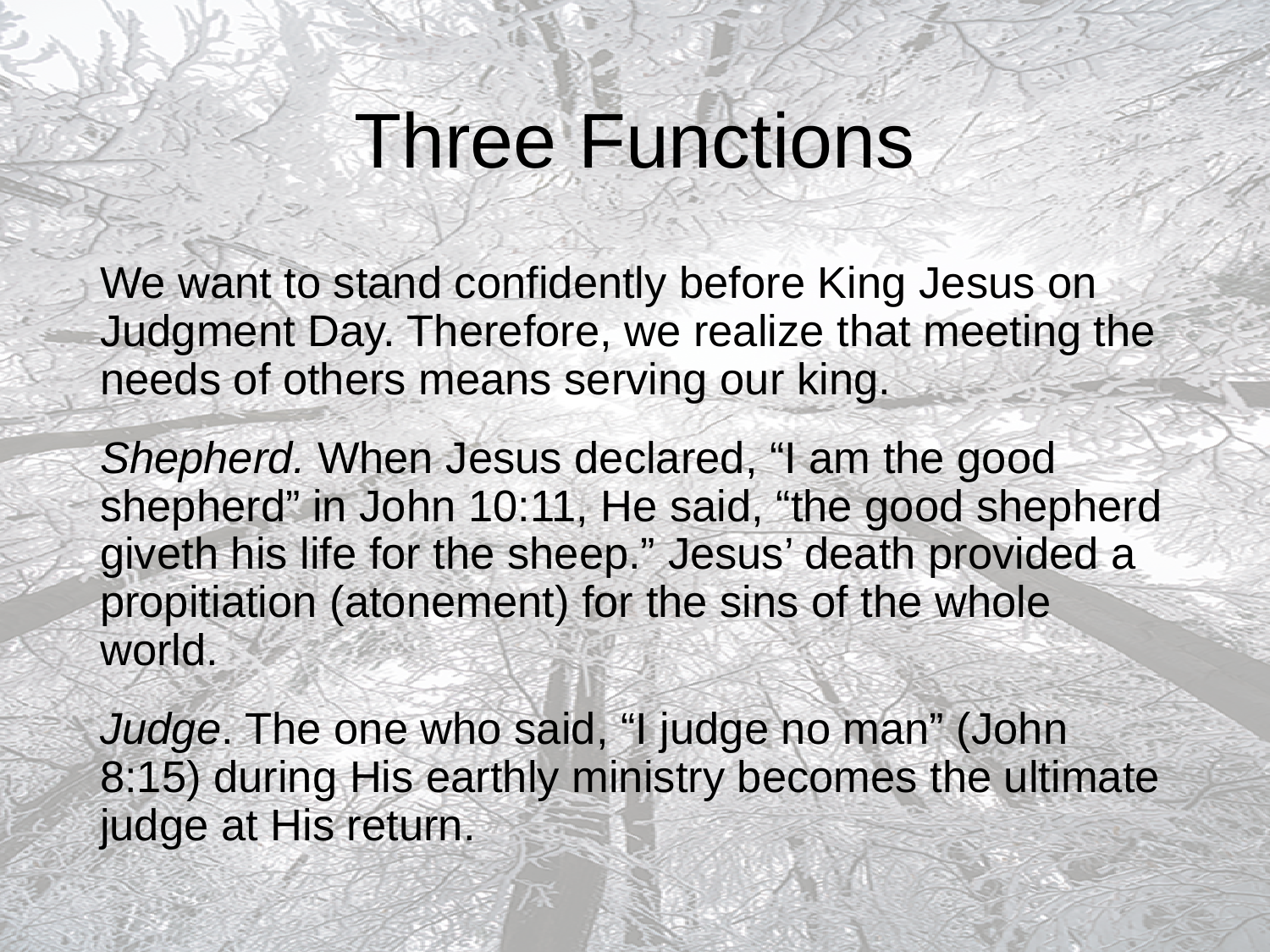

# Three Functions
We want to stand confidently before King Jesus on Judgment Day. Therefore, we realize that meeting the needs of others means serving our king.
Shepherd. When Jesus declared, “I am the good shepherd” in John 10:11, He said, “the good shepherd giveth his life for the sheep.” Jesus’ death provided a propitiation (atonement) for the sins of the whole world.
Judge. The one who said, “I judge no man” (John 8:15) during His earthly ministry becomes the ultimate judge at His return.